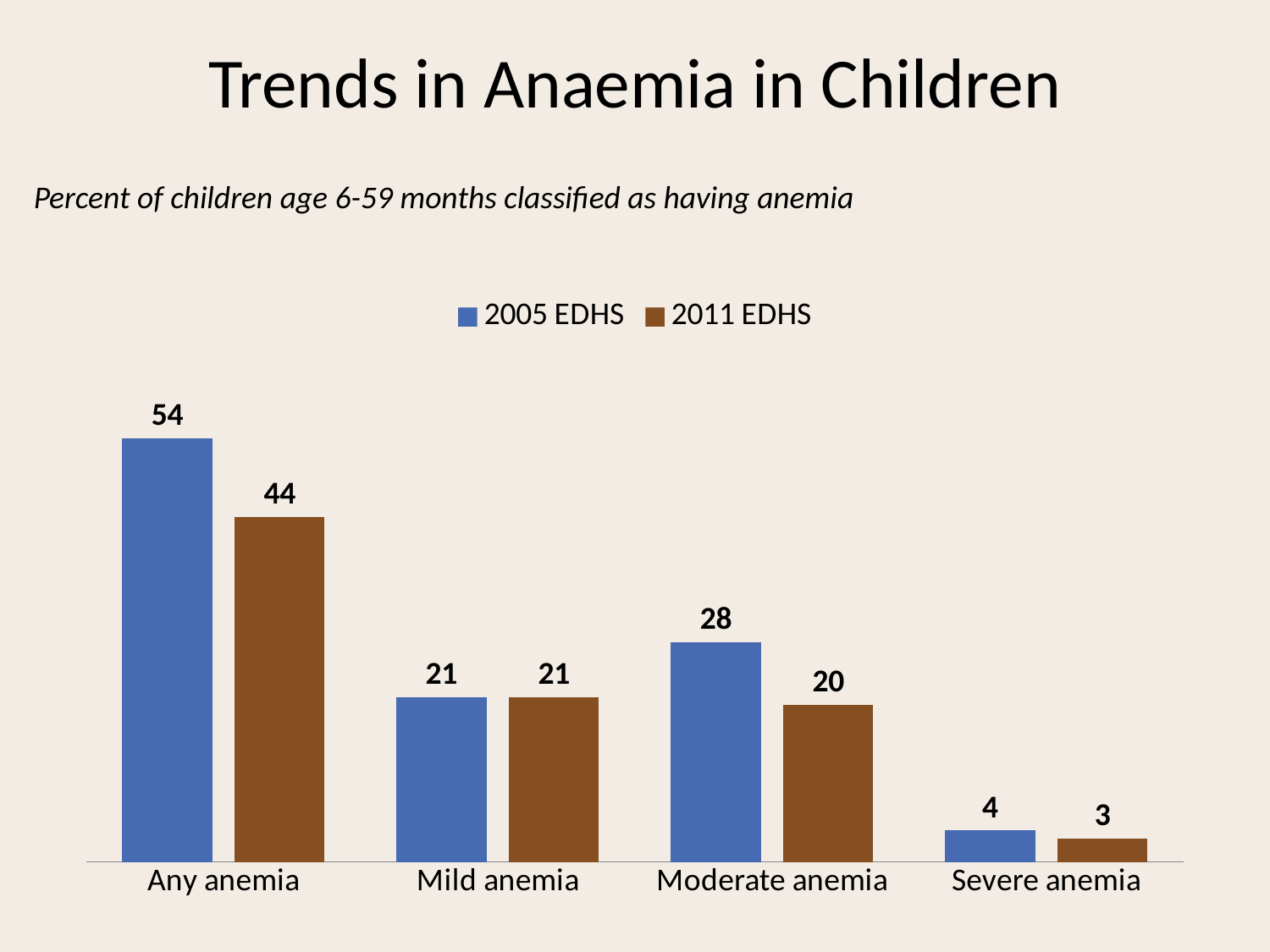

# Trends in Anaemia in Children
Percent of children age 6-59 months classified as having anemia

### Chart

| Category | 2005 EDHS | 2011 EDHS |
|---|---|---|
| Any anemia | 54.0 | 44.0 |
| Mild anemia | 21.0 | 21.0 |
| Moderate anemia | 28.0 | 20.0 |
| Severe anemia | 4.0 | 3.0 |